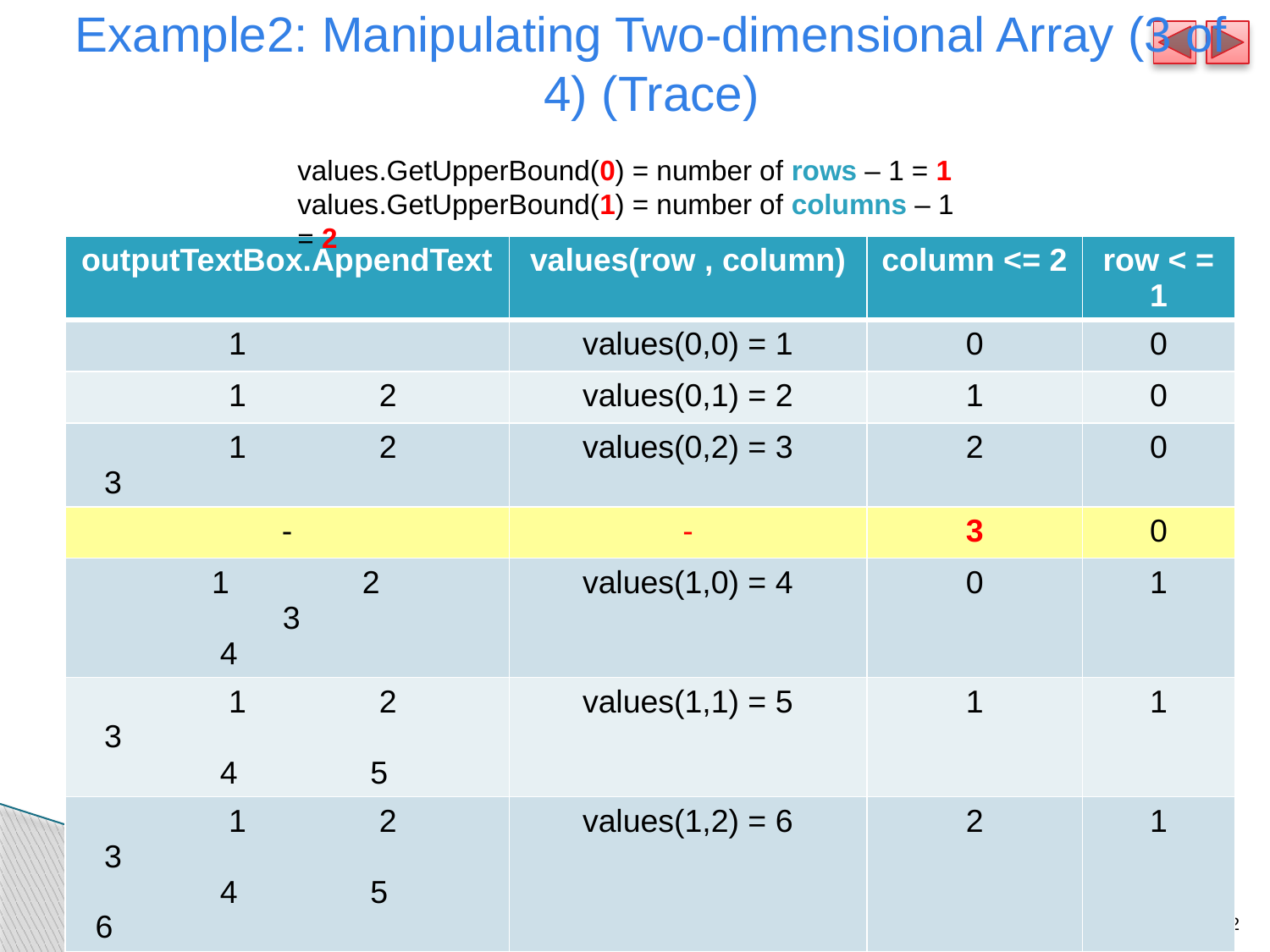

Example2: Manipulating Two-dimensional Array (3 of 4) (Trace)
values.GetUpperBound(0) = number of rows – 1 = 1
values.GetUpperBound(1) = number of columns – 1 = 2

| outputTextBox.AppendText | values(row , column) | column <= 2 | row < = 1 |
| --- | --- | --- | --- |
| 1 | values(0,0) = 1 | 0 | 0 |
| 1 2 | values(0,1) = 2 | 1 | 0 |
| 1 2 3 | values(0,2) = 3 | 2 | 0 |
| - | - | 3 | 0 |
| 1 2 3 4 | values(1,0) = 4 | 0 | 1 |
| 1 2 3 4 5 | values(1,1) = 5 | 1 | 1 |
| 1 2 3 4 5 6 | values(1,2) = 6 | 2 | 1 |
| - | - | 3 | 1 |
| - | - | - | 2 |
© 1992-2011 by Pearson Education, Inc. All Rights Reserved-Edited By: Maysoon Al-Duwais
42